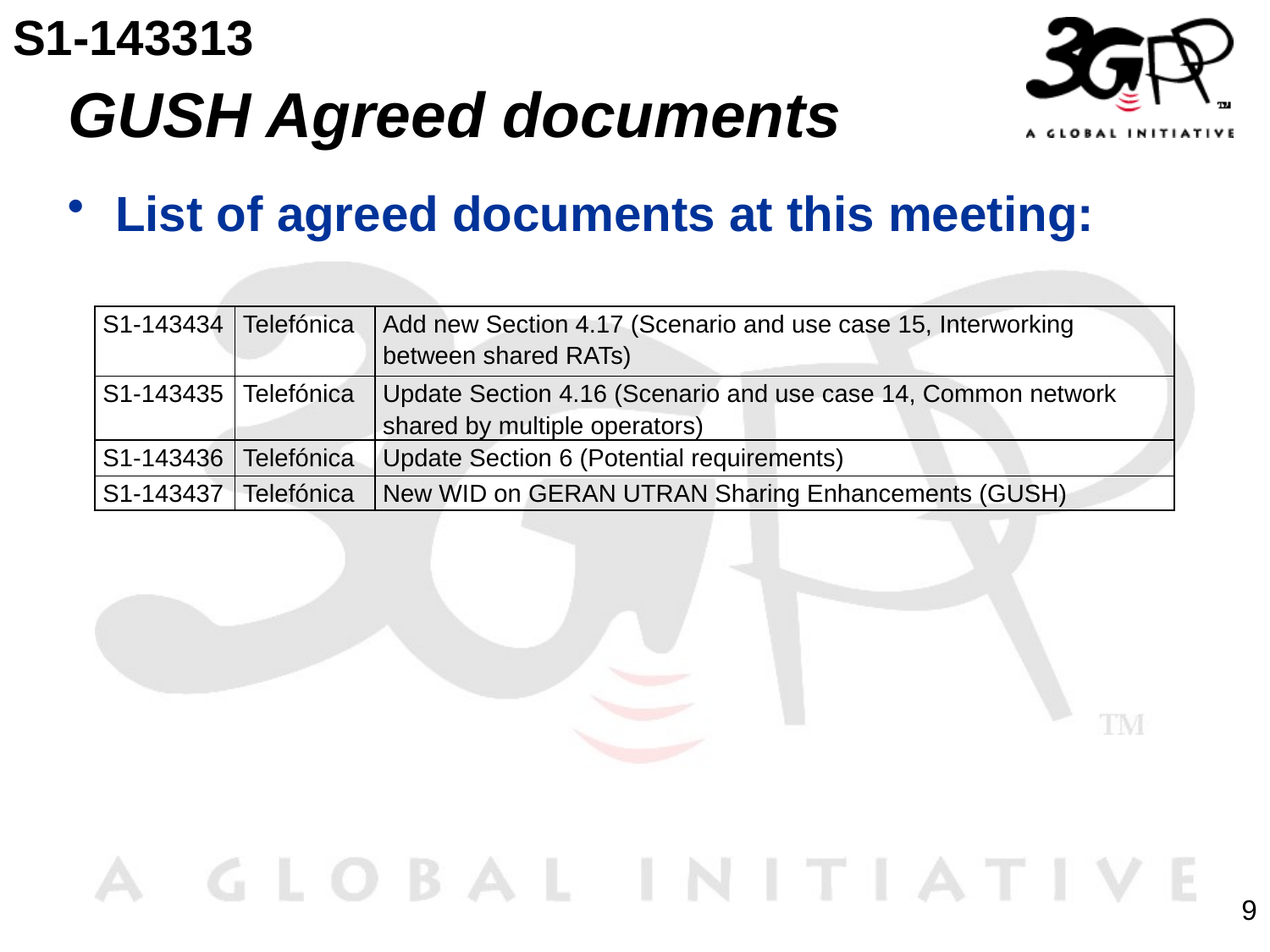

S1-143313
# GUSH Agreed documents
List of agreed documents at this meeting:

| S1-143434 | Telefónica | Add new Section 4.17 (Scenario and use case 15, Interworking between shared RATs) |
| --- | --- | --- |
| S1-143435 | Telefónica | Update Section 4.16 (Scenario and use case 14, Common network shared by multiple operators) |
| S1-143436 | Telefónica | Update Section 6 (Potential requirements) |
| S1-143437 | Telefónica | New WID on GERAN UTRAN Sharing Enhancements (GUSH) |
9